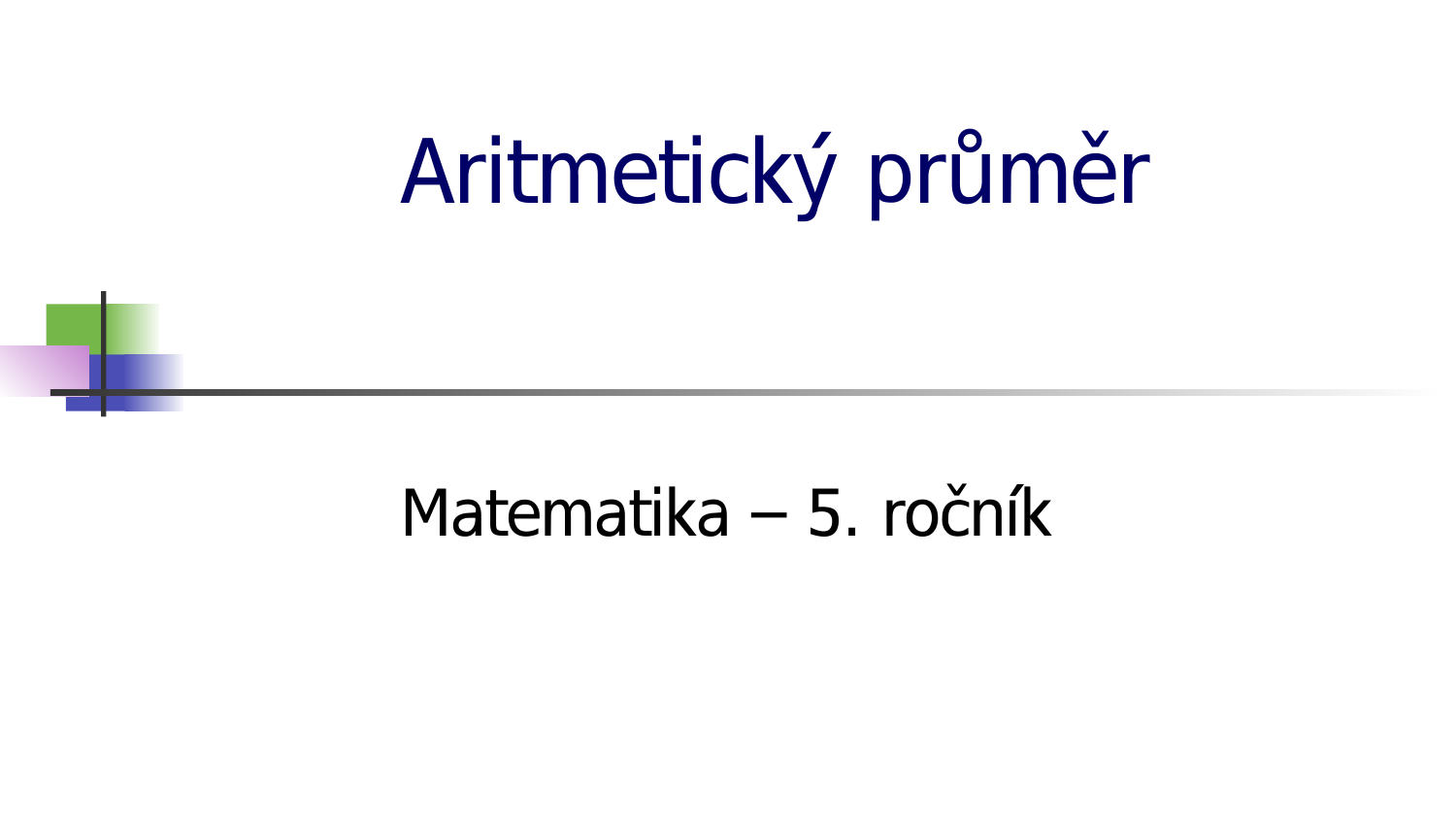

# Aritmetický průměr
Matematika – 5. ročník